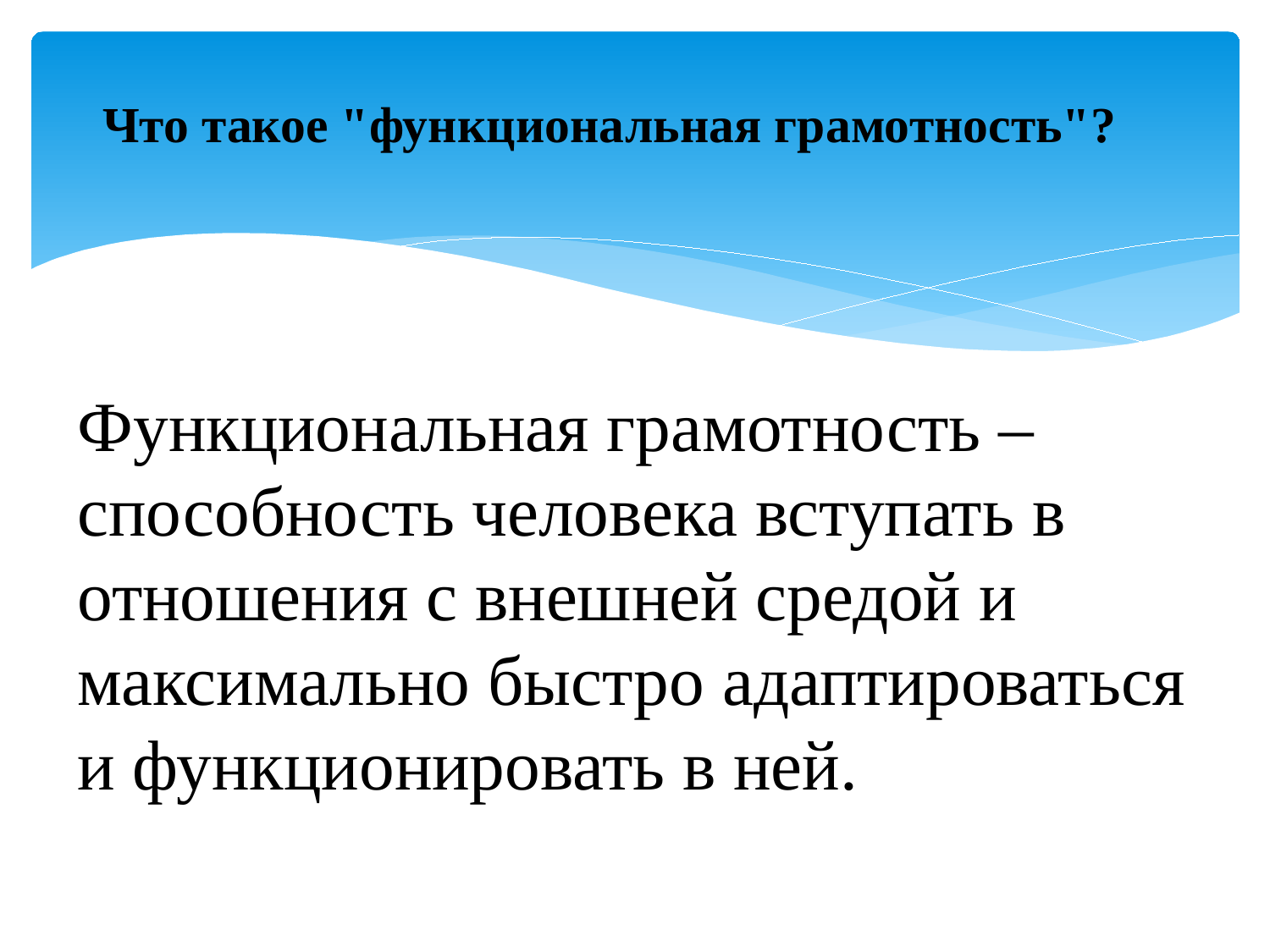

# Что такое "функциональная грамотность"?

Функциональная грамотность – способность человека вступать в отношения с внешней средой и максимально быстро адаптироваться и функционировать в ней.